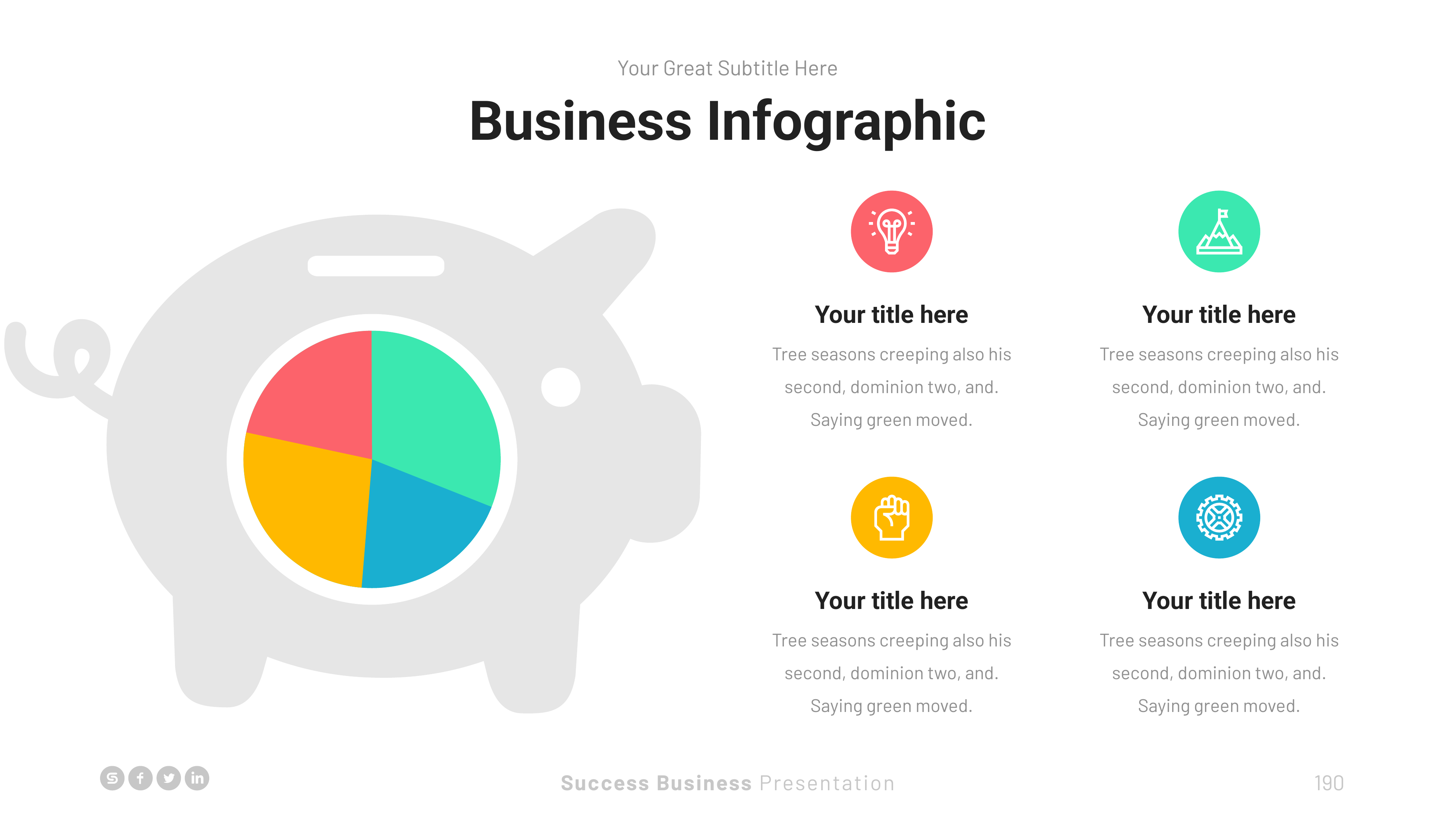

Your Great Subtitle Here
Business Infographic

Your title here
Tree seasons creeping also his second, dominion two, and. Saying green moved.
Your title here
Tree seasons creeping also his second, dominion two, and. Saying green moved.

Your title here
Tree seasons creeping also his second, dominion two, and. Saying green moved.
Your title here
Tree seasons creeping also his second, dominion two, and. Saying green moved.